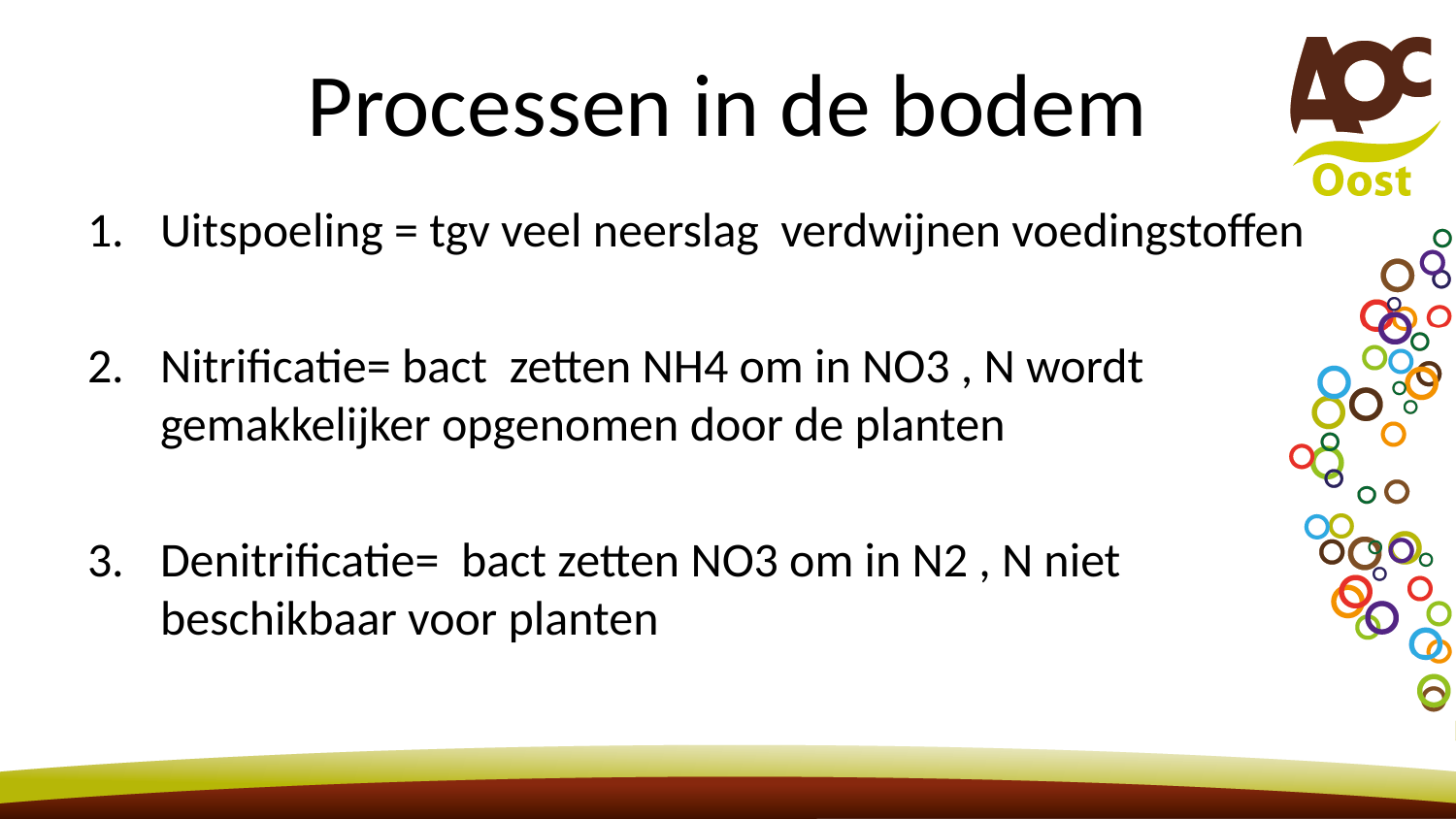

# Processen in de bodem
Uitspoeling = tgv veel neerslag  verdwijnen voedingstoffen

Nitrificatie= bact  zetten NH4 om in NO3 , N wordt gemakkelijker opgenomen door de planten

Denitrificatie=  bact zetten NO3 om in N2 , N niet beschikbaar voor planten